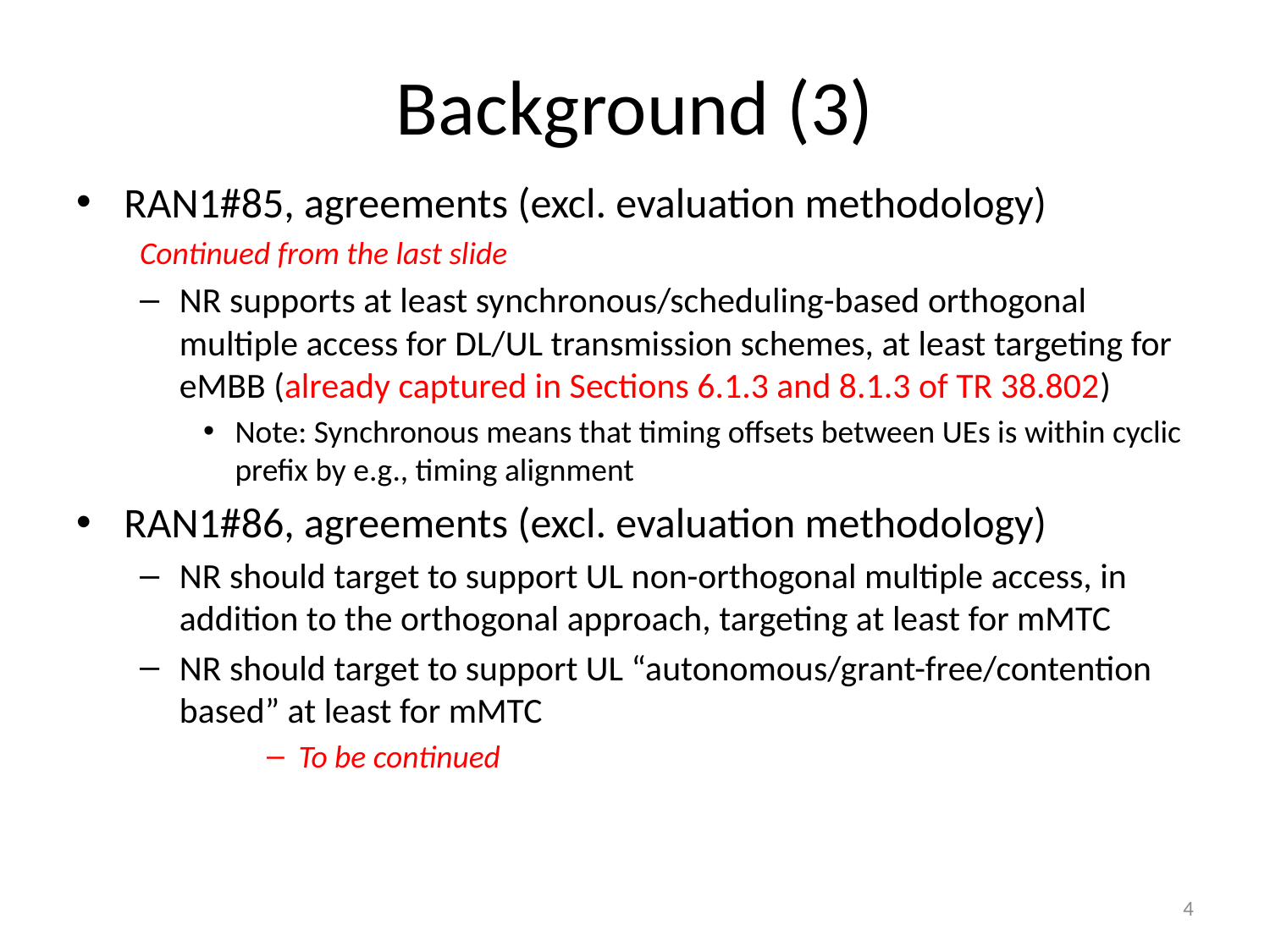

# Background (3)
RAN1#85, agreements (excl. evaluation methodology)
Continued from the last slide
NR supports at least synchronous/scheduling-based orthogonal multiple access for DL/UL transmission schemes, at least targeting for eMBB (already captured in Sections 6.1.3 and 8.1.3 of TR 38.802)
Note: Synchronous means that timing offsets between UEs is within cyclic prefix by e.g., timing alignment
RAN1#86, agreements (excl. evaluation methodology)
NR should target to support UL non-orthogonal multiple access, in addition to the orthogonal approach, targeting at least for mMTC
NR should target to support UL “autonomous/grant-free/contention based” at least for mMTC
To be continued

4